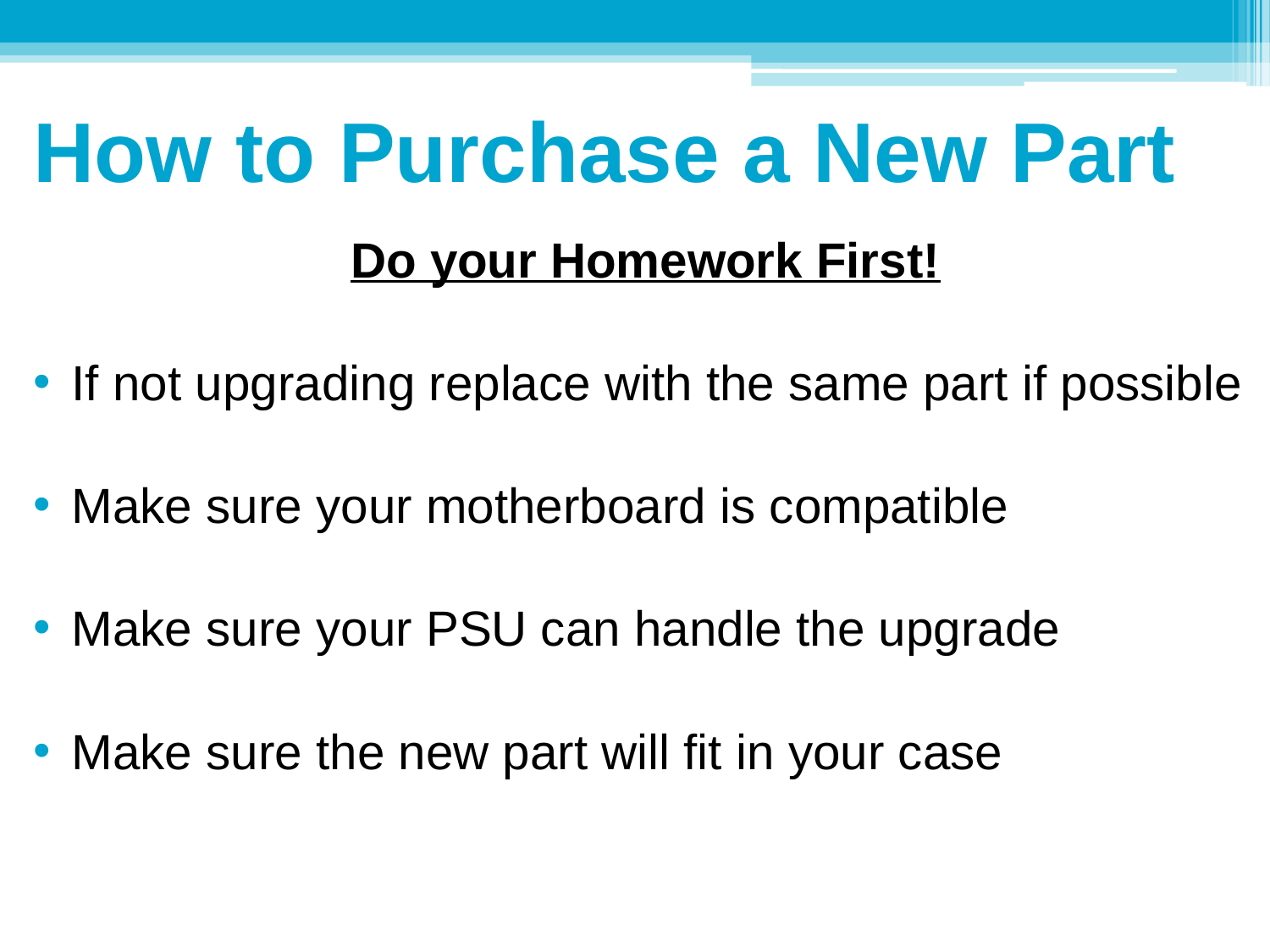

# How to Purchase a New Part
Do your Homework First!

If not upgrading replace with the same part if possible

Make sure your motherboard is compatible

Make sure your PSU can handle the upgrade

Make sure the new part will fit in your case